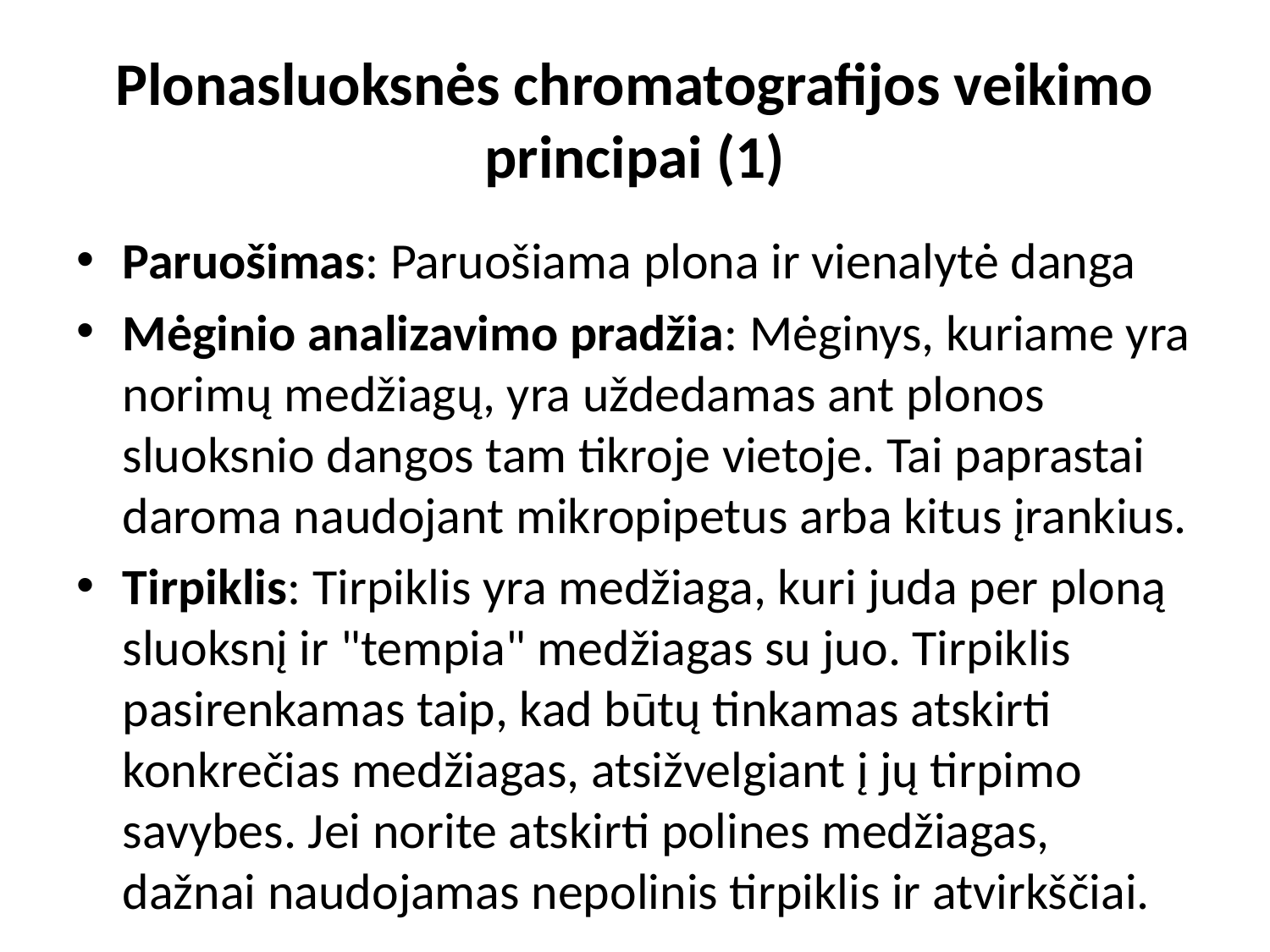

# Plonasluoksnės chromatografijos veikimo principai (1)
Paruošimas: Paruošiama plona ir vienalytė danga
Mėginio analizavimo pradžia: Mėginys, kuriame yra norimų medžiagų, yra uždedamas ant plonos sluoksnio dangos tam tikroje vietoje. Tai paprastai daroma naudojant mikropipetus arba kitus įrankius.
Tirpiklis: Tirpiklis yra medžiaga, kuri juda per ploną sluoksnį ir "tempia" medžiagas su juo. Tirpiklis pasirenkamas taip, kad būtų tinkamas atskirti konkrečias medžiagas, atsižvelgiant į jų tirpimo savybes. Jei norite atskirti polines medžiagas, dažnai naudojamas nepolinis tirpiklis ir atvirkščiai.